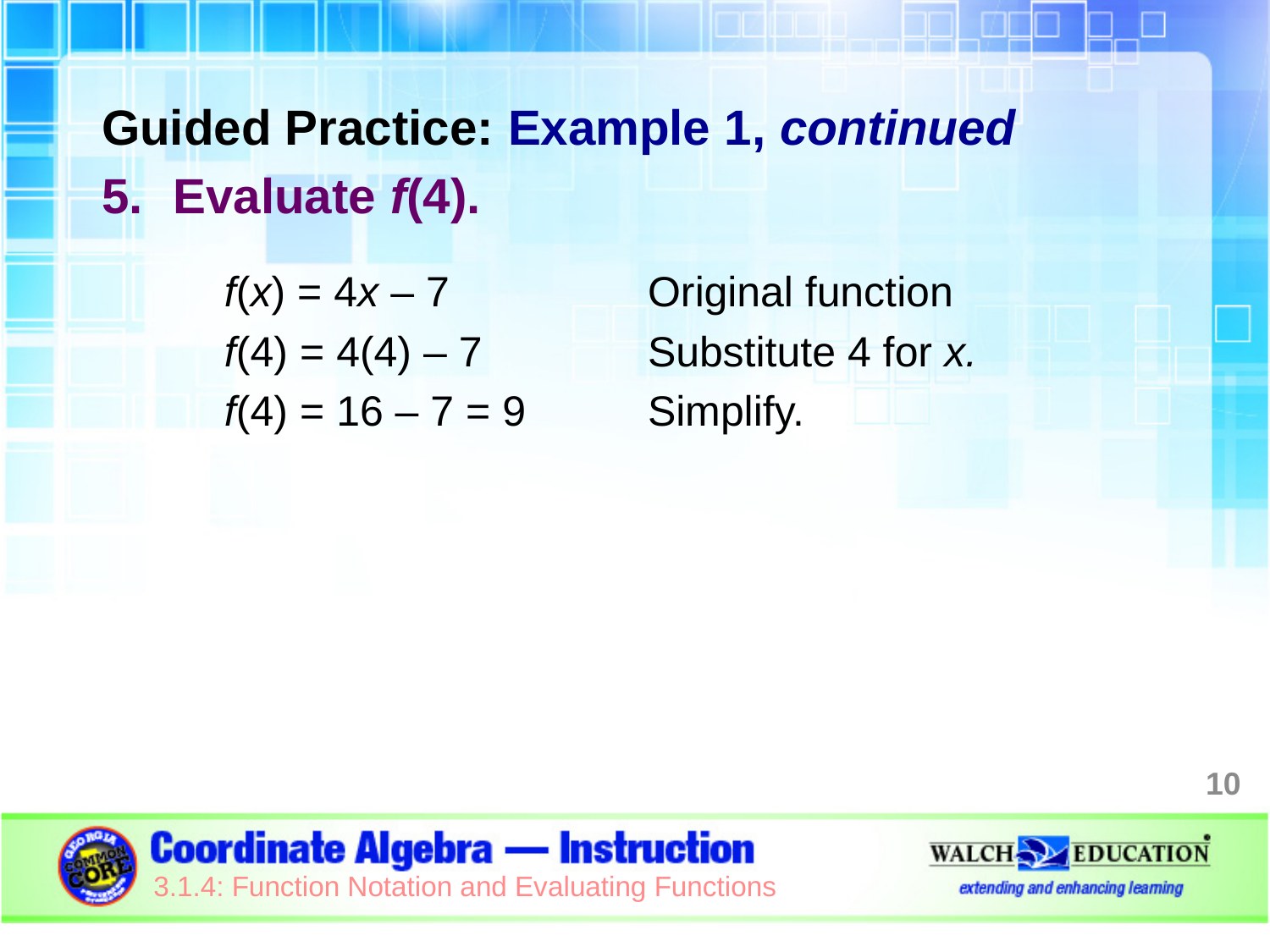

Guided Practice: Example 1, continued
Evaluate f(4).

| f(x) = 4x – 7 | Original function |
| --- | --- |
| f(4) = 4(4) – 7 | Substitute 4 for x. |
| f(4) = 16 – 7 = 9 | Simplify. |
10
3.1.4: Function Notation and Evaluating Functions